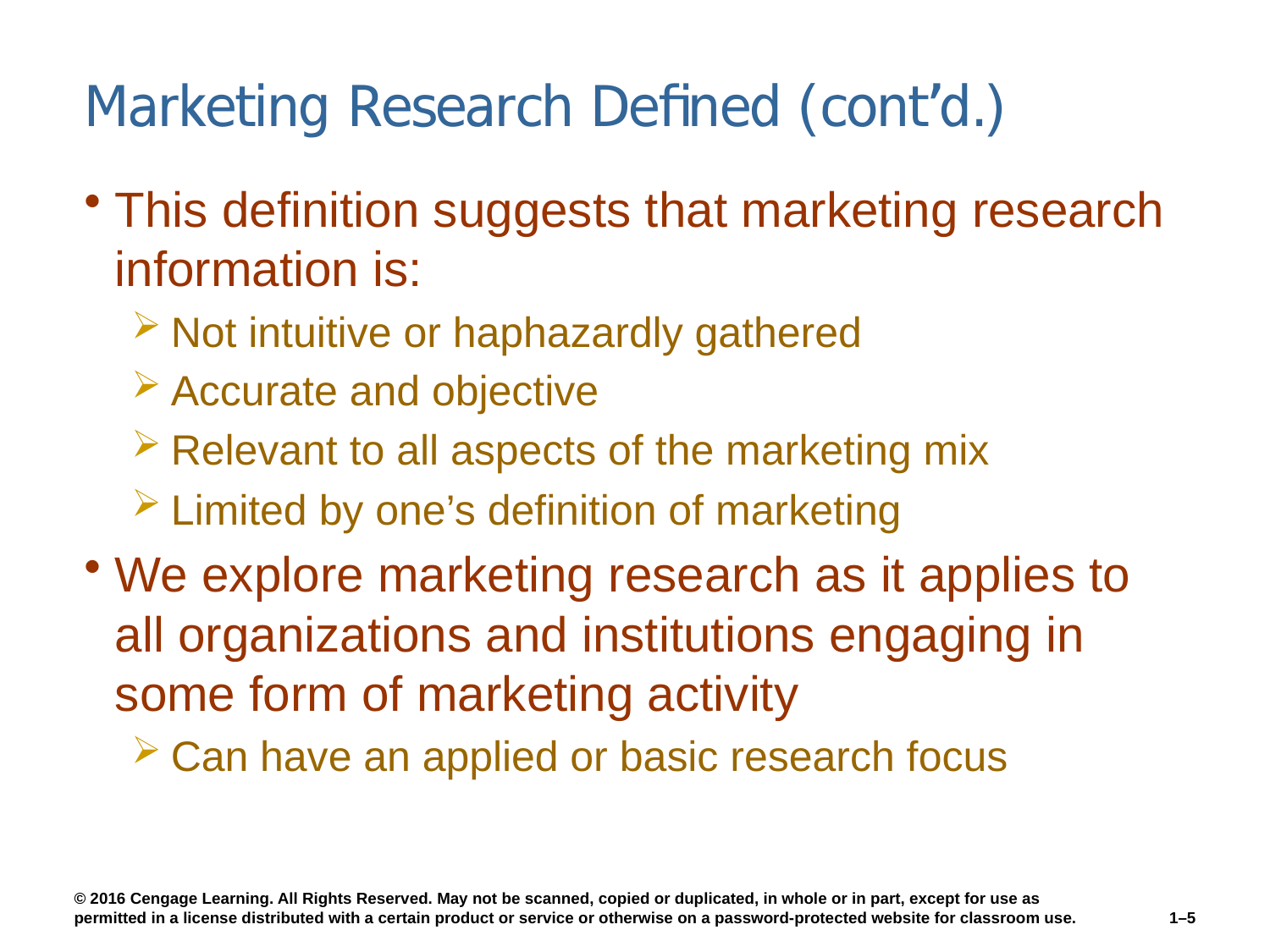

# Marketing Research Defined (cont’d.)
This definition suggests that marketing research information is:
Not intuitive or haphazardly gathered
Accurate and objective
Relevant to all aspects of the marketing mix
Limited by one’s definition of marketing
We explore marketing research as it applies to all organizations and institutions engaging in some form of marketing activity
Can have an applied or basic research focus

1–5
© 2016 Cengage Learning. All Rights Reserved. May not be scanned, copied or duplicated, in whole or in part, except for use as permitted in a license distributed with a certain product or service or otherwise on a password-protected website for classroom use.